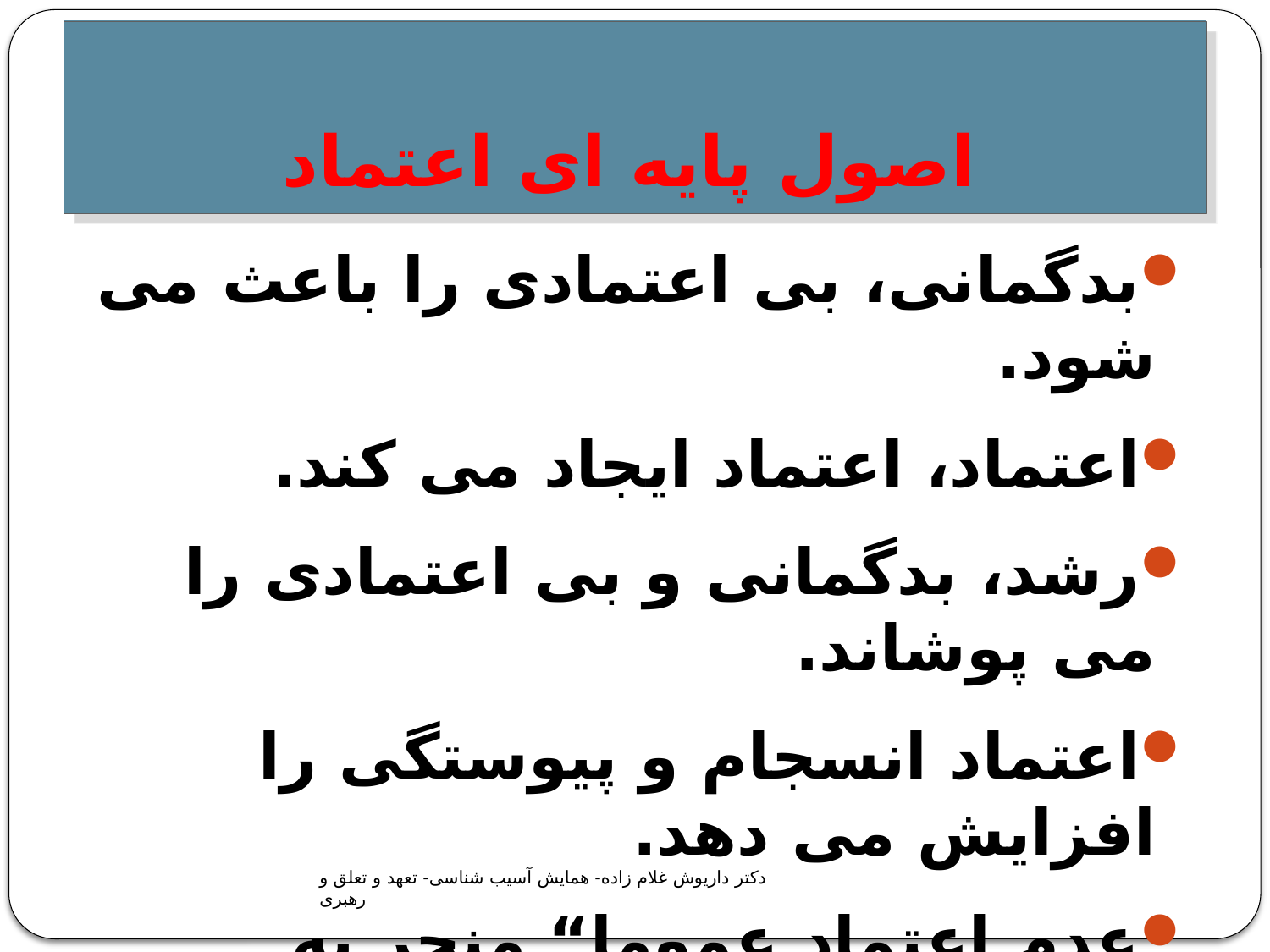

# اصول پایه ای اعتماد
بدگمانی، بی اعتمادی را باعث می شود.
اعتماد، اعتماد ایجاد می کند.
رشد، بدگمانی و بی اعتمادی را می پوشاند.
اعتماد انسجام و پیوستگی را افزایش می دهد.
عدم اعتماد عموما“ منجر به کاهش بهره وری می شود.

دکتر داریوش غلام زاده- همایش آسیب شناسی- تعهد و تعلق و رهبری